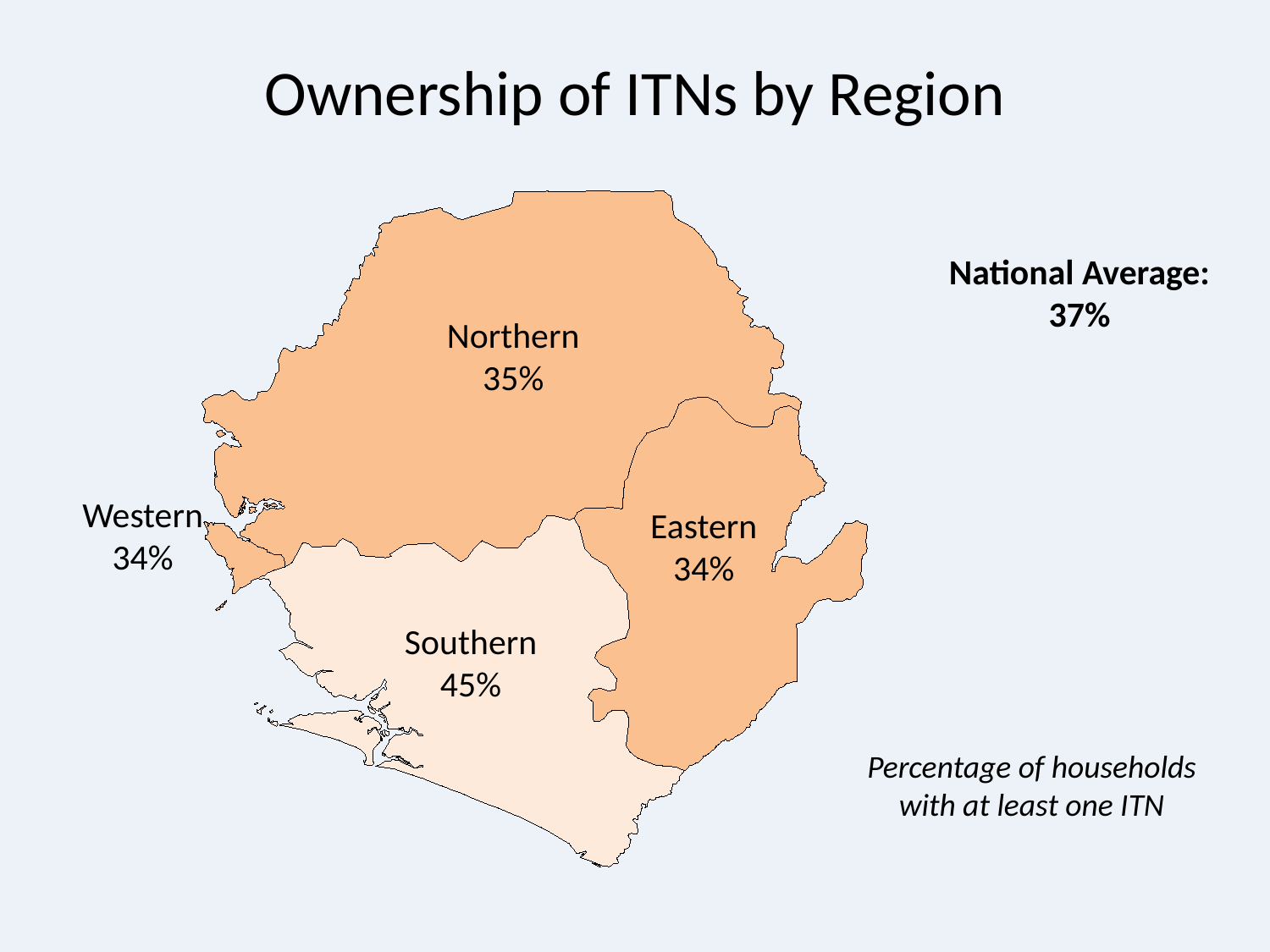

# Ownership of ITNs by Region

Northern
35%
Western
34%
Eastern
34%
Southern
45%
National Average:
37%
Percentage of households with at least one ITN